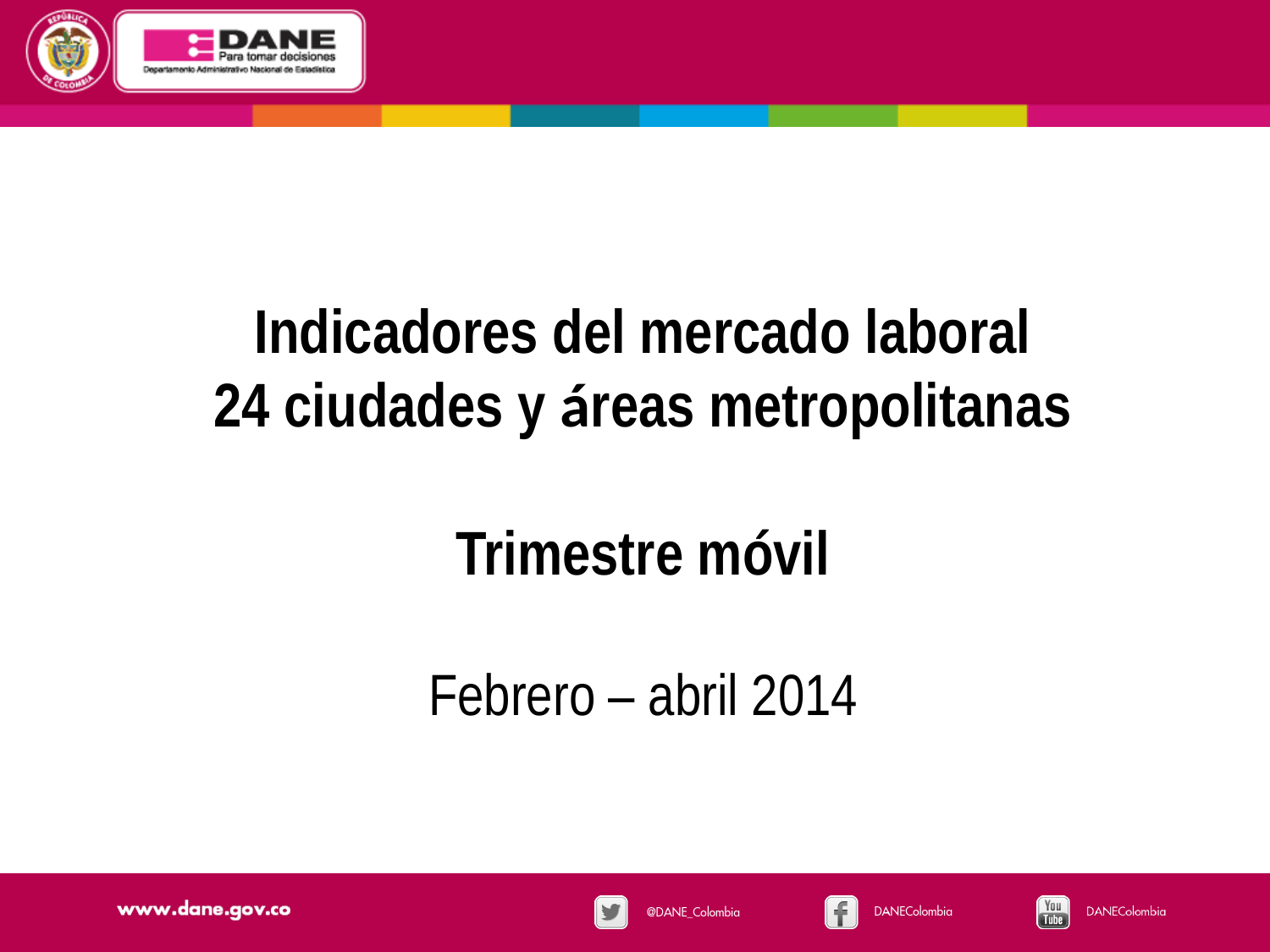

Indicadores del mercado laboral
24 ciudades y áreas metropolitanas

Trimestre móvil
Febrero – abril 2014